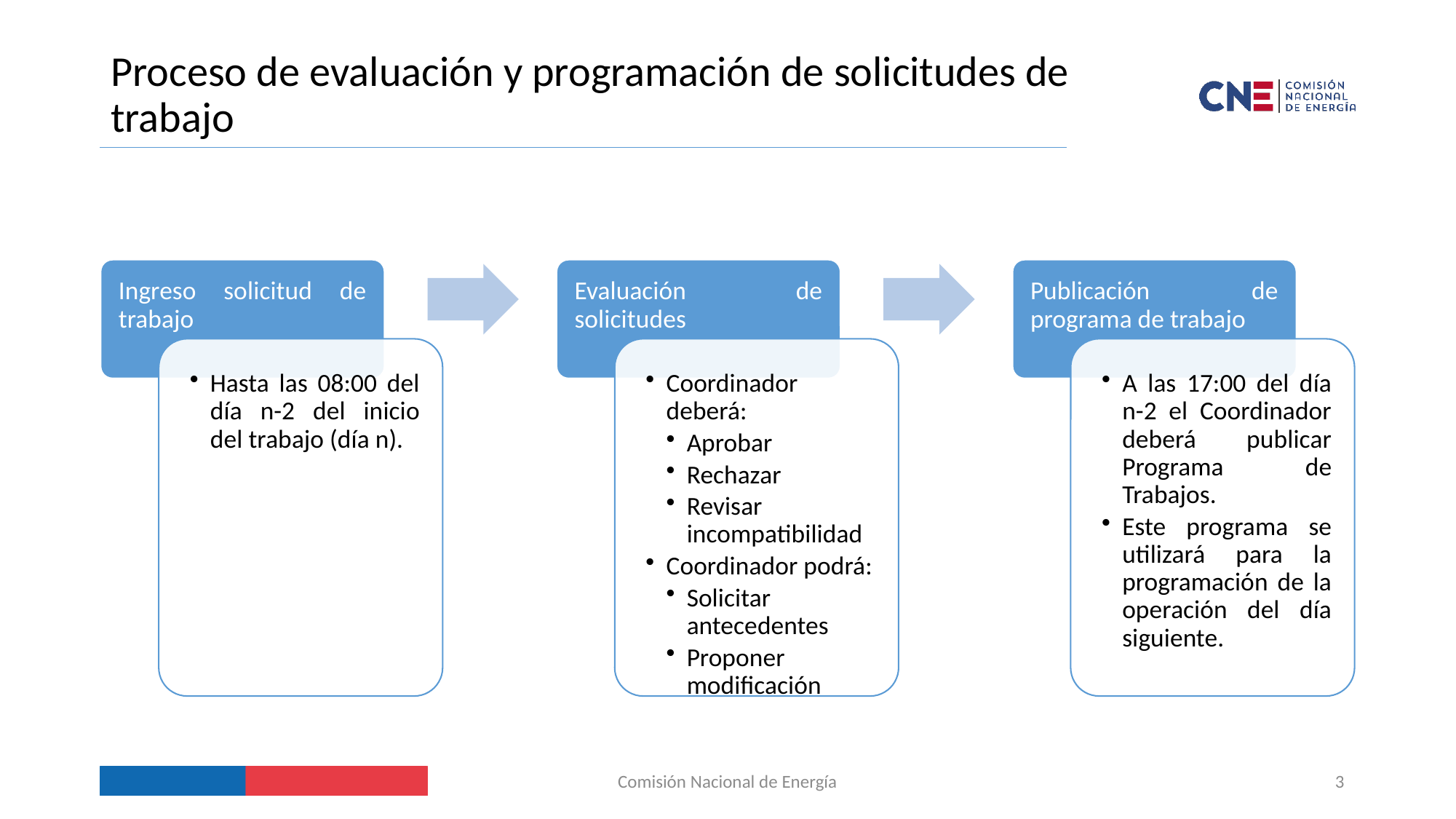

# Proceso de evaluación y programación de solicitudes de trabajo
Ingreso solicitud de trabajo
Hasta las 08:00 del día n-2 del inicio del trabajo (día n).

Evaluación de solicitudes
Coordinador deberá:
Aprobar
Rechazar
Revisar incompatibilidad
Coordinador podrá:
Solicitar antecedentes
Proponer modificación

Publicación de programa de trabajo
A las 17:00 del día n-2 el Coordinador deberá publicar Programa de Trabajos.
Este programa se utilizará para la programación de la operación del día siguiente.
Comisión Nacional de Energía
3